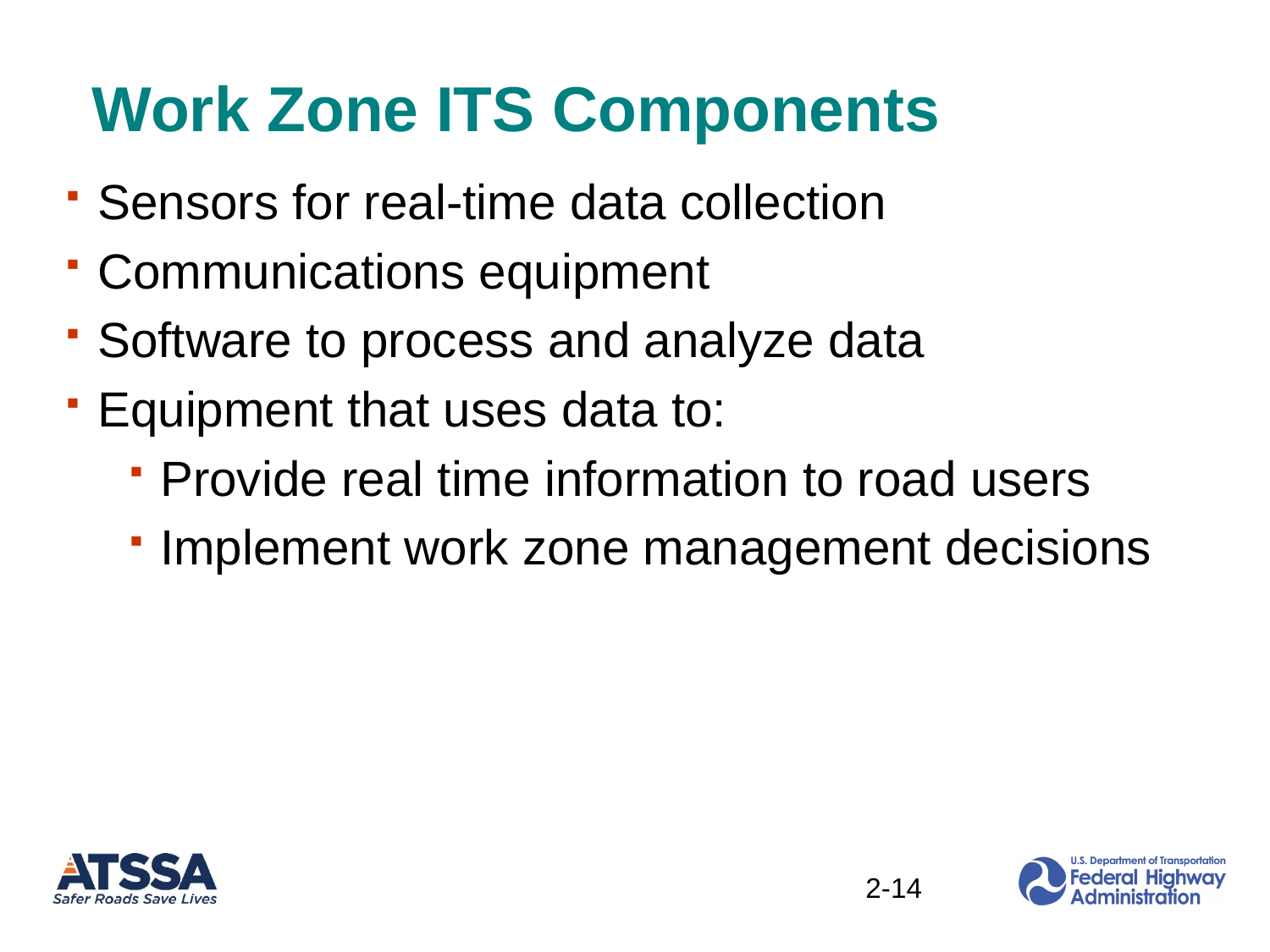

# Work Zone ITS Components
Sensors for real-time data collection
Communications equipment
Software to process and analyze data
Equipment that uses data to:
Provide real time information to road users
Implement work zone management decisions